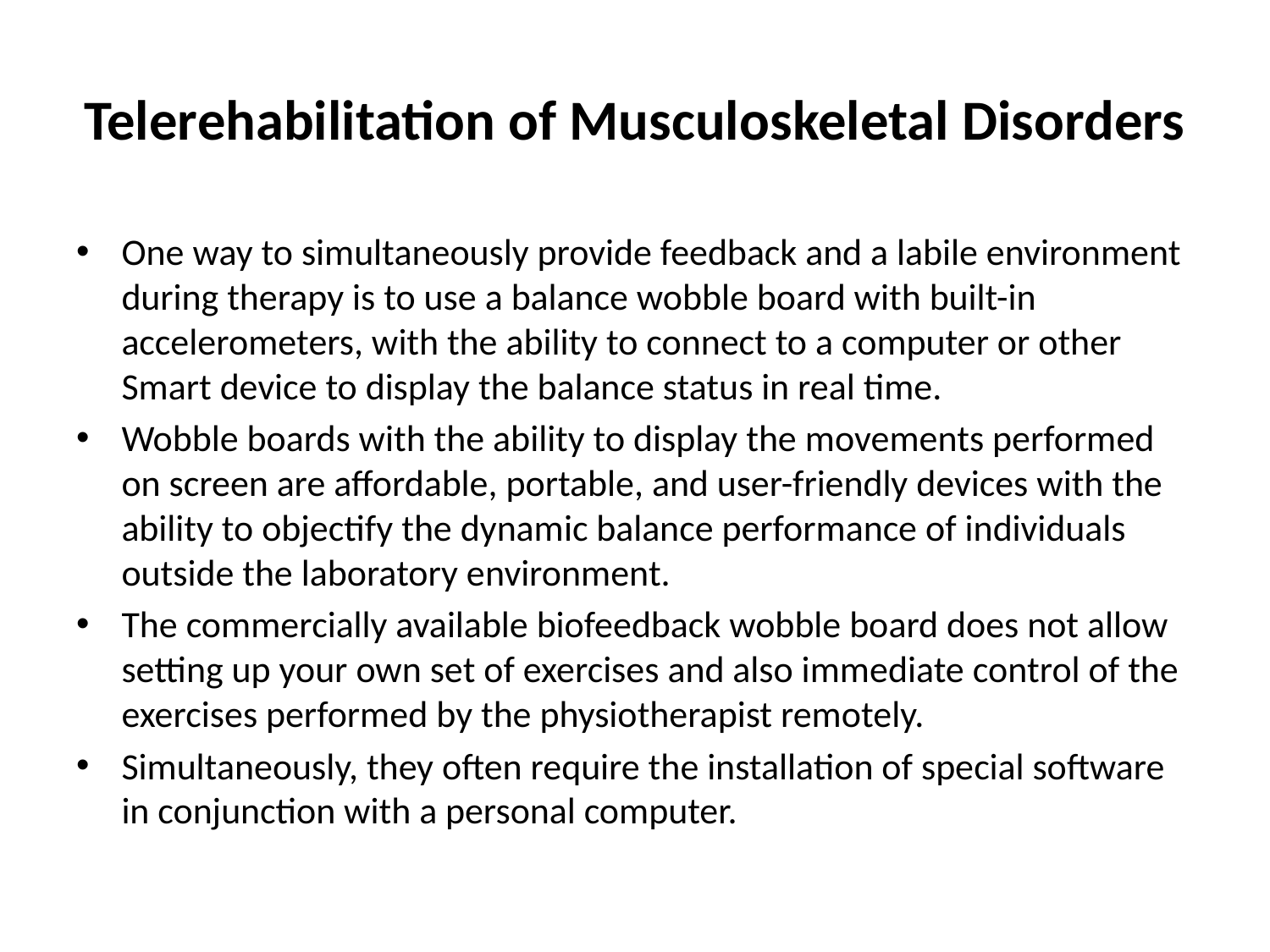

# Telerehabilitation of Musculoskeletal Disorders
One way to simultaneously provide feedback and a labile environment during therapy is to use a balance wobble board with built-in accelerometers, with the ability to connect to a computer or other Smart device to display the balance status in real time.
Wobble boards with the ability to display the movements performed on screen are affordable, portable, and user-friendly devices with the ability to objectify the dynamic balance performance of individuals outside the laboratory environment.
The commercially available biofeedback wobble board does not allow setting up your own set of exercises and also immediate control of the exercises performed by the physiotherapist remotely.
Simultaneously, they often require the installation of special software in conjunction with a personal computer.